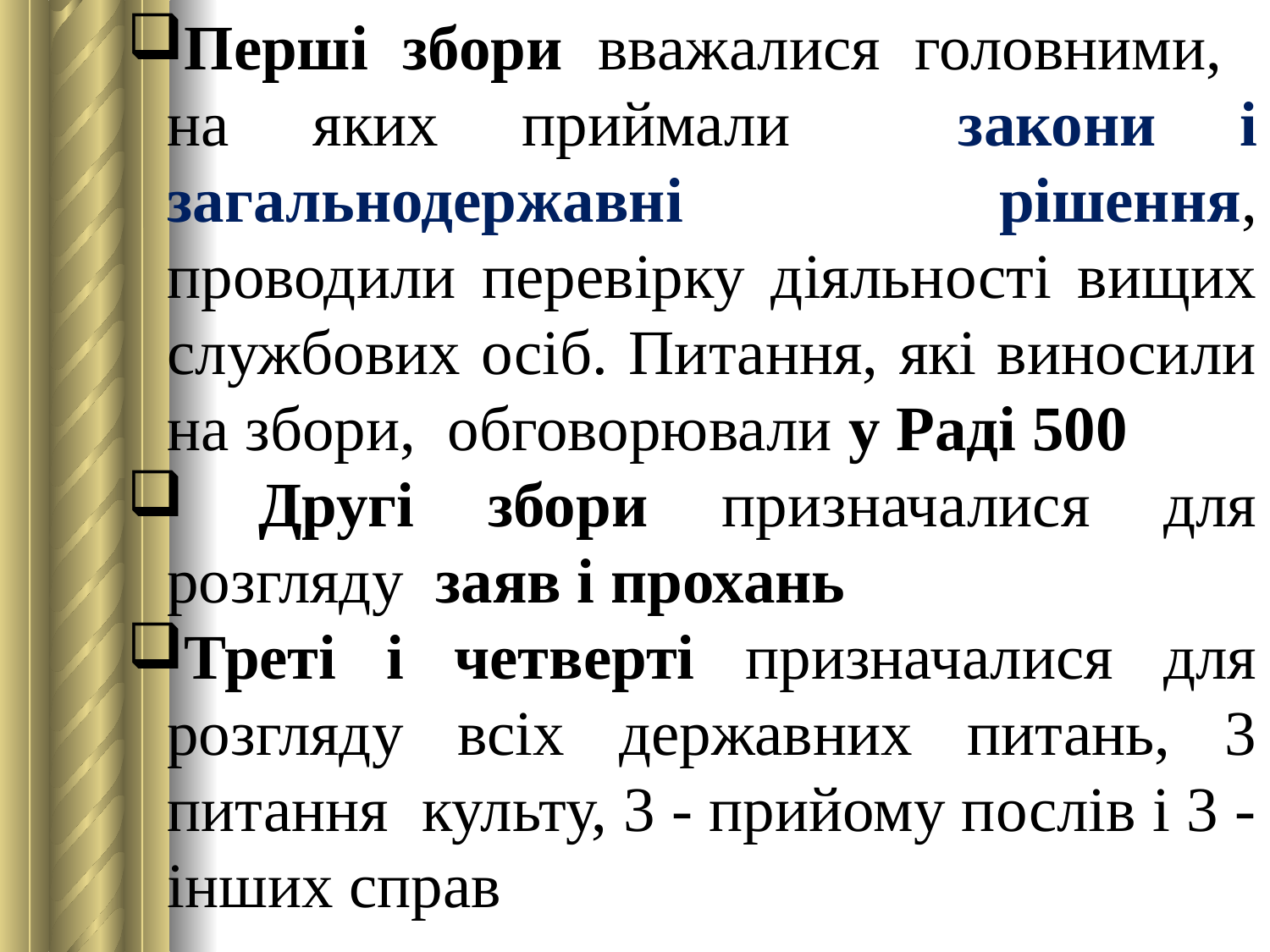

Перші збори вважалися головними,  на яких приймали  закони і загальнодержавні рішення, проводили перевірку діяльності вищих службових осіб. Питання, які виносили на збори,  обговорювали у Раді 500
 Другі збори призначалися для розгляду  заяв і прохань
Треті і четверті призначалися для розгляду всіх державних питань, 3 питання  культу, 3 - прийому послів і 3 - інших справ